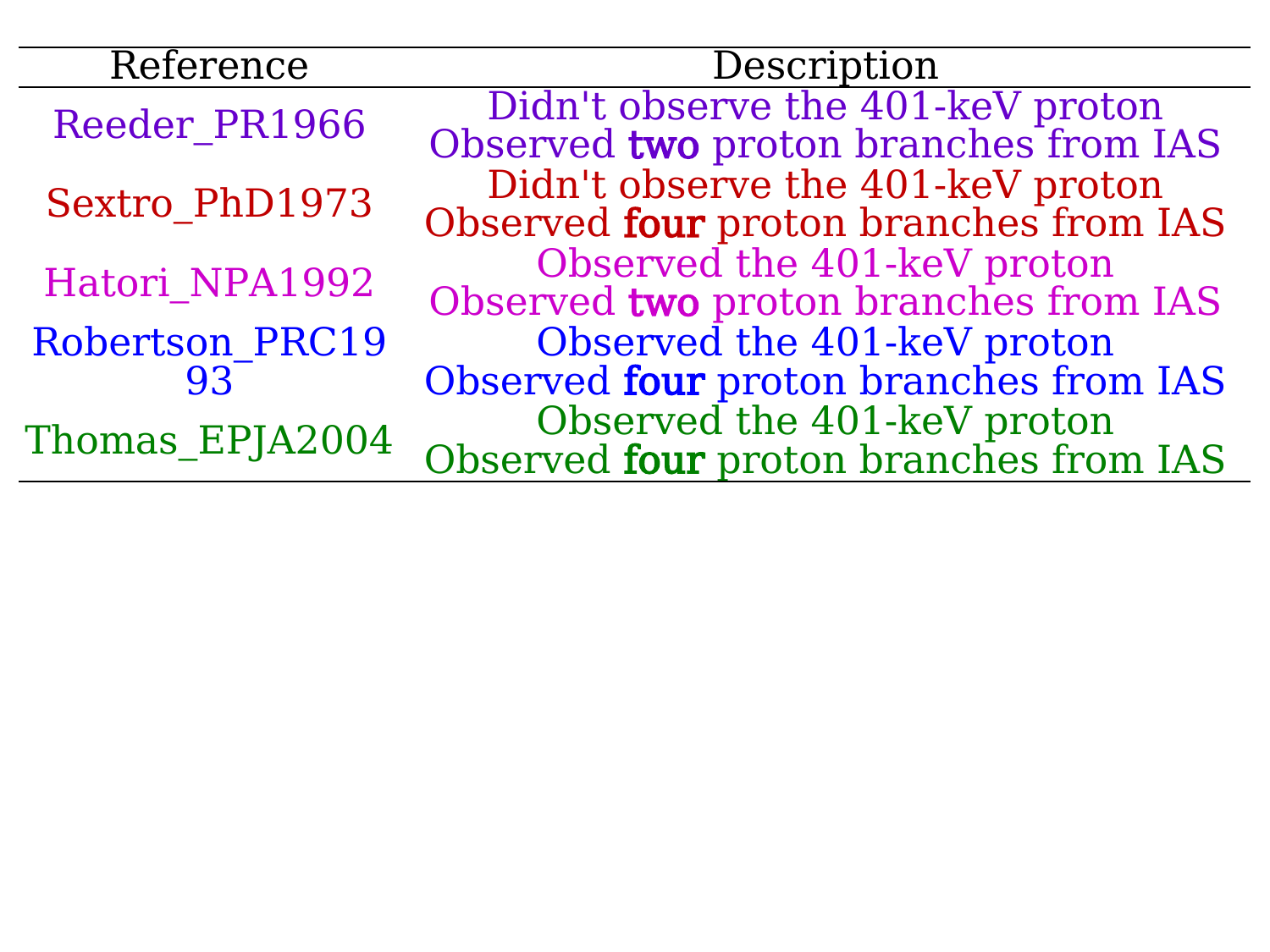

| Reference | Description |
| --- | --- |
| Reeder\_PR1966 | Didn't observe the 401-keV proton Observed two proton branches from IAS |
| Sextro\_PhD1973 | Didn't observe the 401-keV proton Observed four proton branches from IAS |
| Hatori\_NPA1992 | Observed the 401-keV proton Observed two proton branches from IAS |
| Robertson\_PRC1993 | Observed the 401-keV proton Observed four proton branches from IAS |
| Thomas\_EPJA2004 | Observed the 401-keV proton Observed four proton branches from IAS |